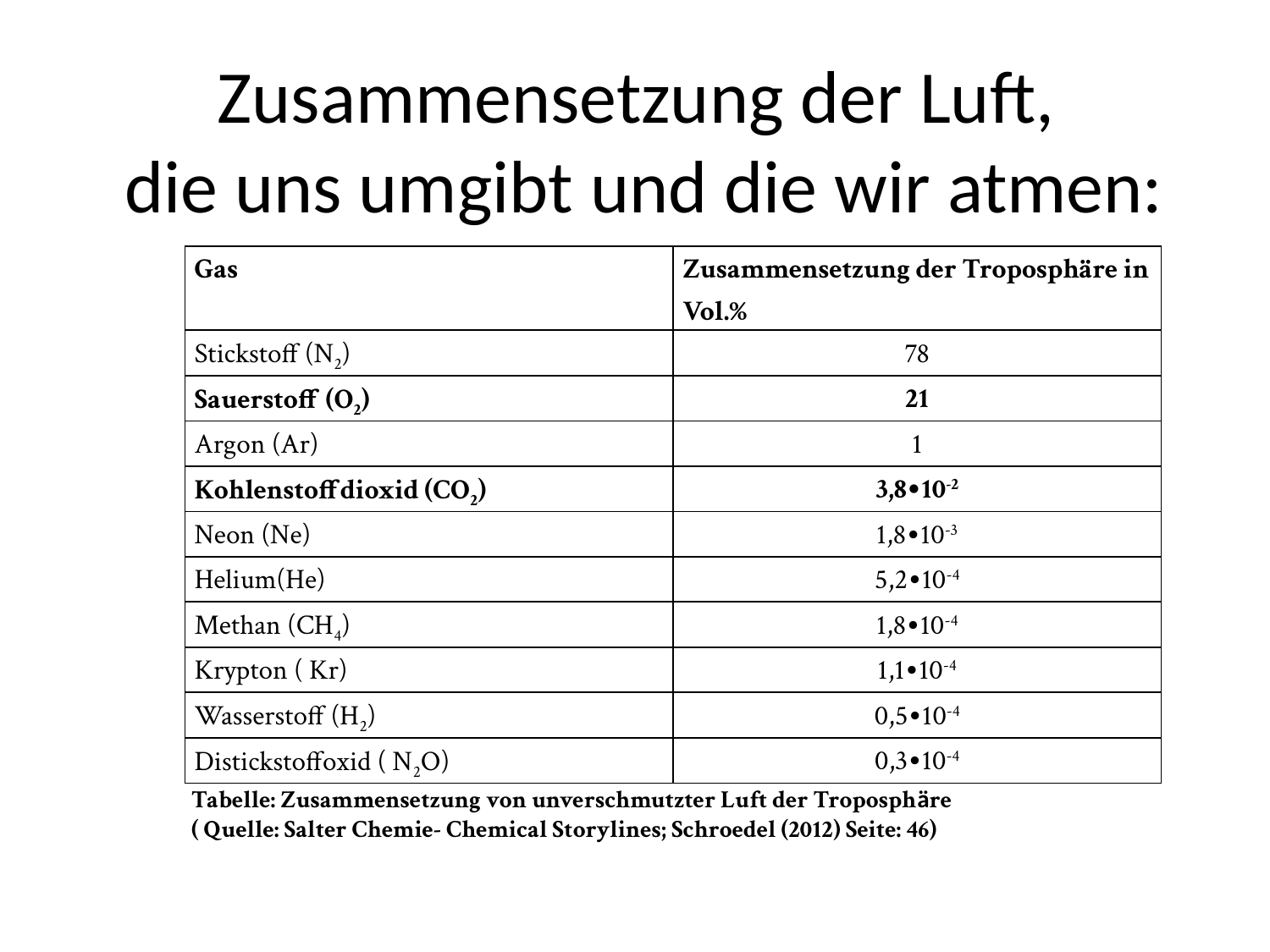

# Zusammensetzung der Luft, die uns umgibt und die wir atmen:
| Gas | Zusammensetzung der Troposphäre in Vol.% |
| --- | --- |
| Stickstoff (N2) | 78 |
| Sauerstoff (O2) | 21 |
| Argon (Ar) | 1 |
| Kohlenstoffdioxid (CO2) | 3,8∙10-2 |
| Neon (Ne) | 1,8∙10-3 |
| Helium(He) | 5,2∙10-4 |
| Methan (CH4) | 1,8∙10-4 |
| Krypton ( Kr) | 1,1∙10-4 |
| Wasserstoff (H2) | 0,5∙10-4 |
| Distickstoffoxid ( N2O) | 0,3∙10-4 |
Tabelle: Zusammensetzung von unverschmutzter Luft der Troposphäre
( Quelle: Salter Chemie- Chemical Storylines; Schroedel (2012) Seite: 46)